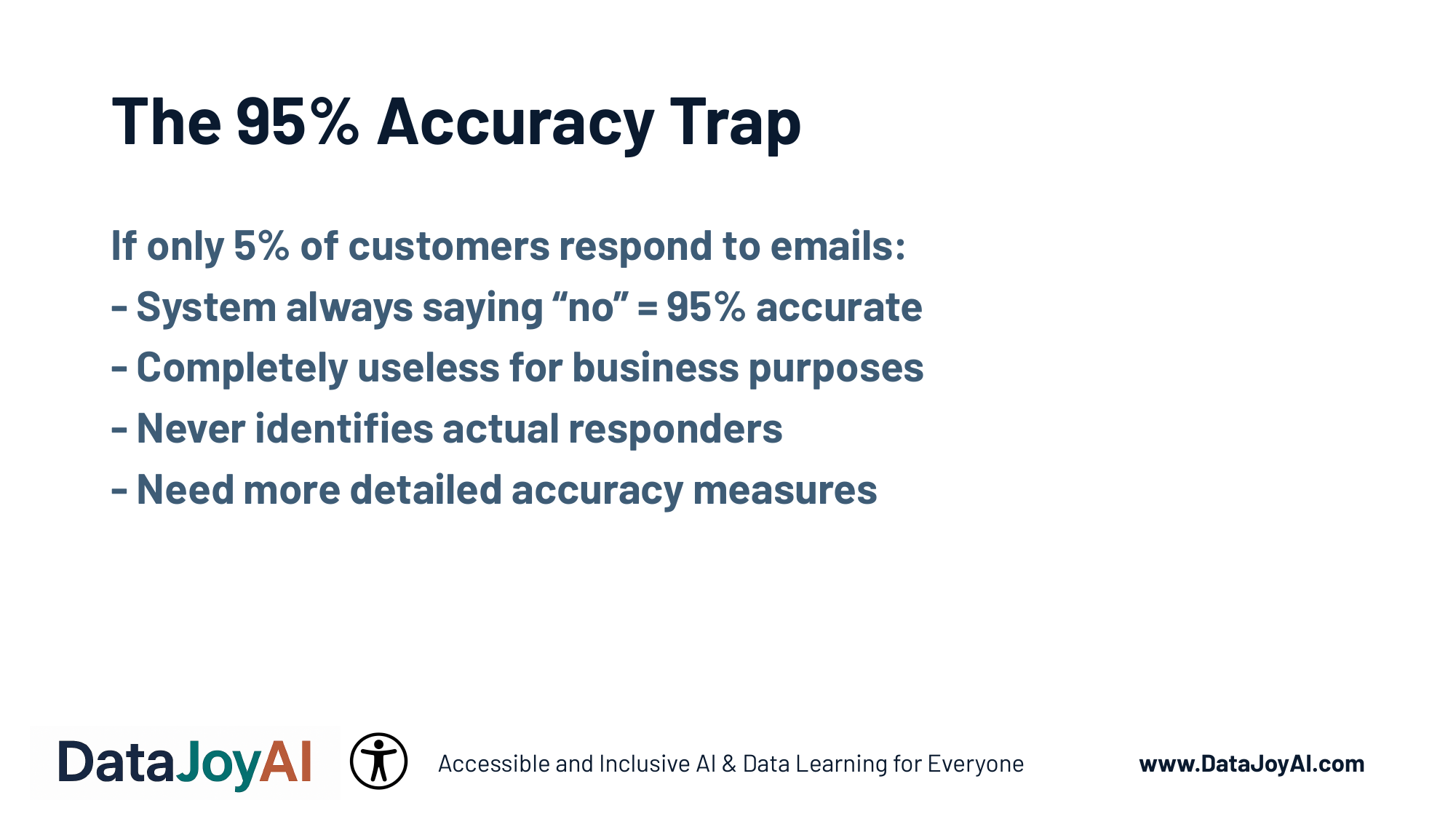

# The 95% Accuracy Trap
If only 5% of customers respond to emails:
- System always saying “no” = 95% accurate
- Completely useless for business purposes
- Never identifies actual responders
- Need more detailed accuracy measures